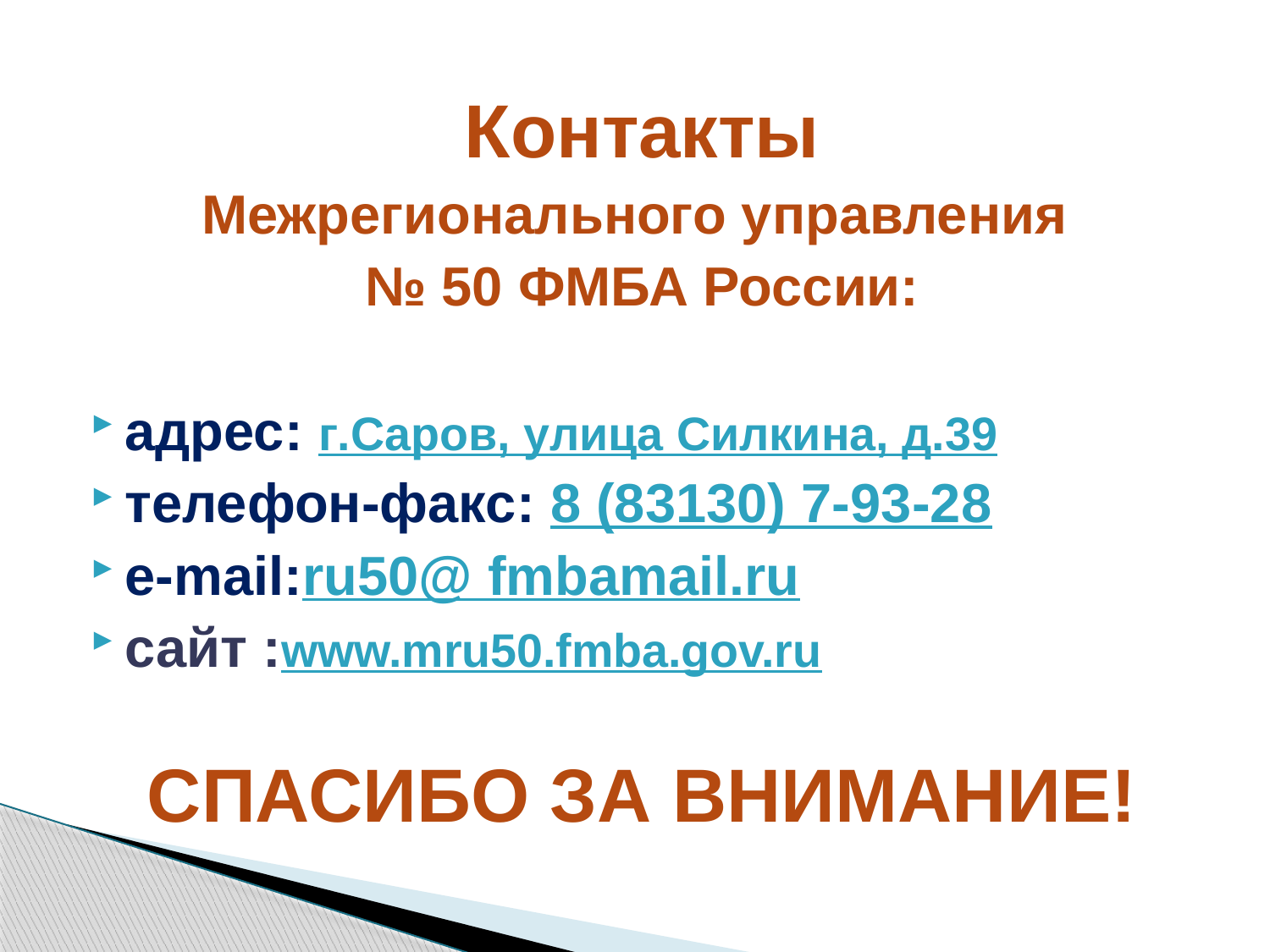

Контакты
Межрегионального управления
№ 50 ФМБА России:

адрес: г.Саров, улица Силкина, д.39
телефон-факс: 8 (83130) 7-93-28
e-mail:ru50@ fmbamail.ru
сайт :www.mru50.fmba.gov.ru

СПАСИБО ЗА ВНИМАНИЕ!